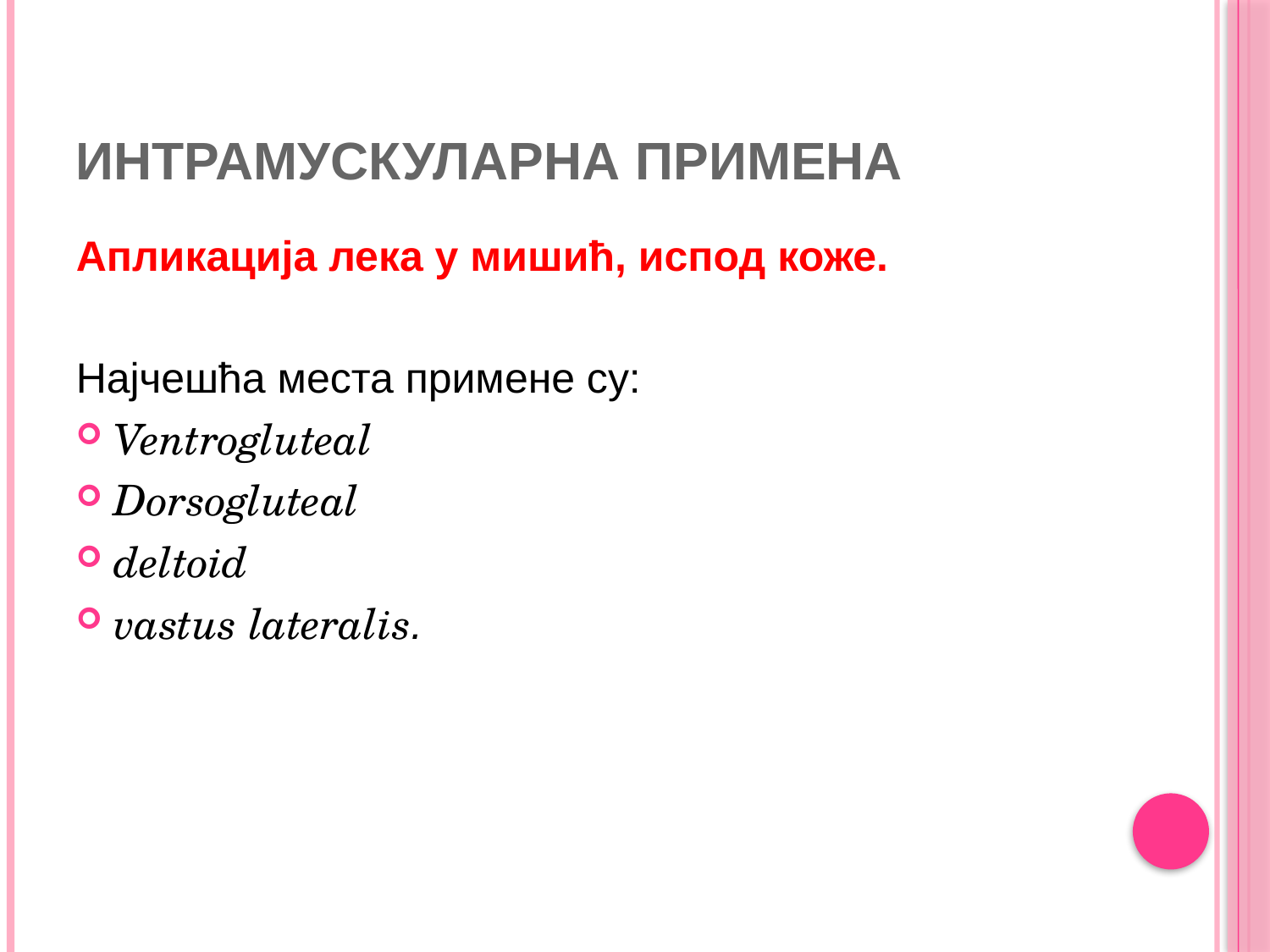

# Интрамускуларна примена
Апликација лека у мишић, испод коже.

Најчешћа места примене су:
Ventrogluteal
Dorsogluteal
deltoid
vastus lateralis.